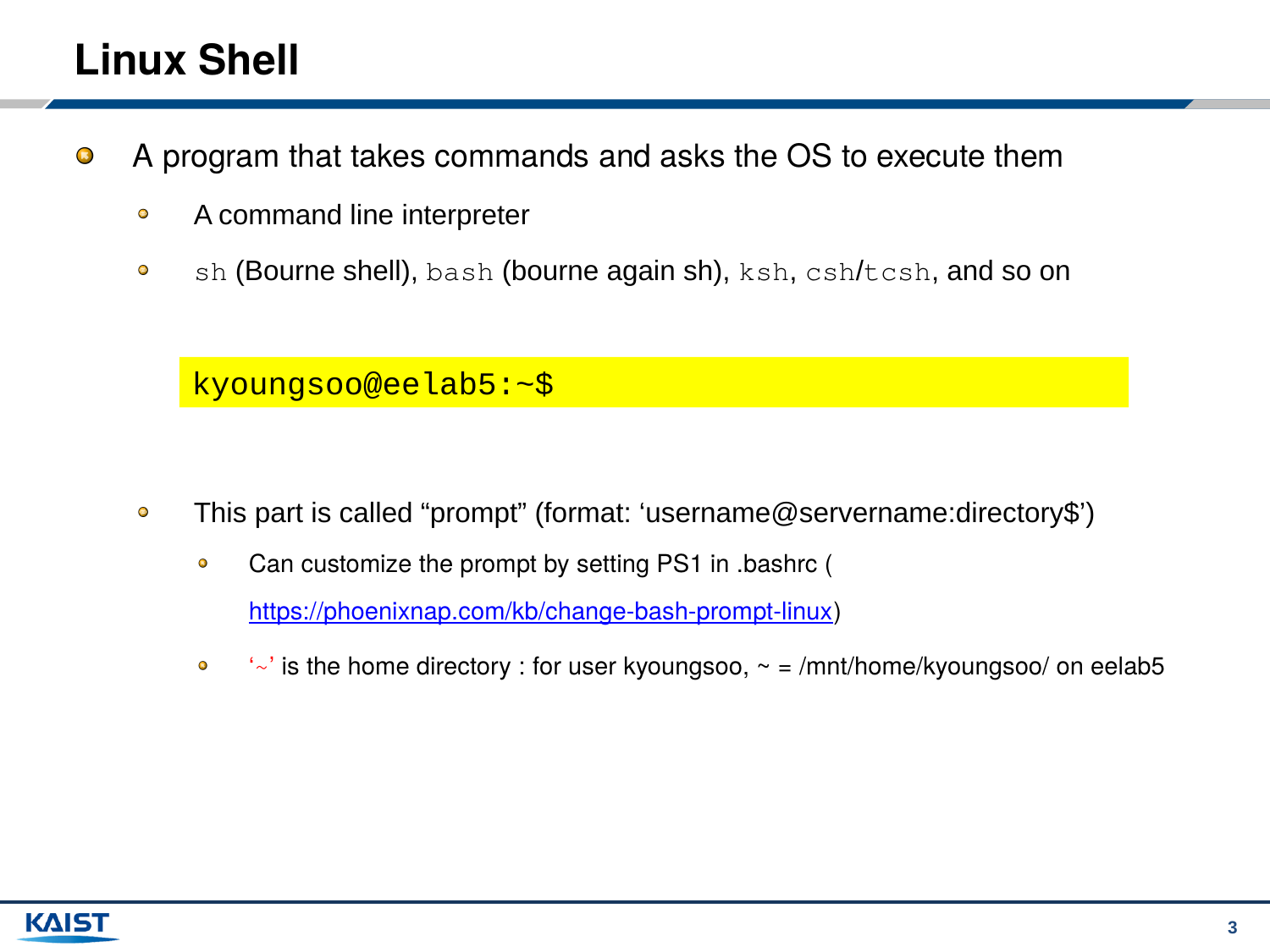

# Linux Shell
A program that takes commands and asks the OS to execute them
A command line interpreter
sh (Bourne shell), bash (bourne again sh), ksh, csh/tcsh, and so on

This part is called “prompt” (format: ‘username@servername:directory$’)
Can customize the prompt by setting PS1 in .bashrc (https://phoenixnap.com/kb/change-bash-prompt-linux)
‘~’ is the home directory : for user kyoungsoo, ~ = /mnt/home/kyoungsoo/ on eelab5
kyoungsoo@eelab5:~$